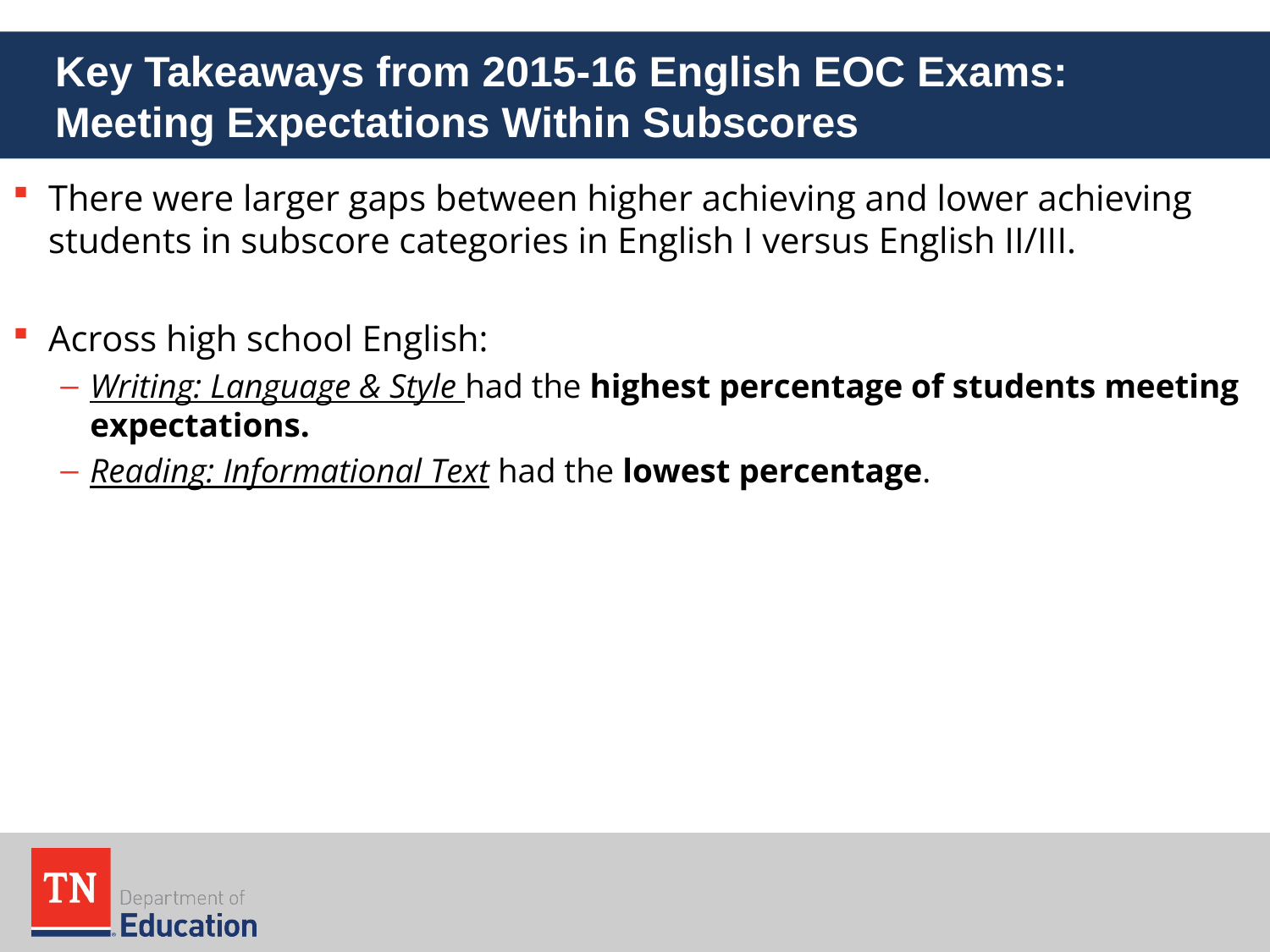

# Key Takeaways from 2015-16 English EOC Exams: Meeting Expectations Within Subscores
There were larger gaps between higher achieving and lower achieving students in subscore categories in English I versus English II/III.

Across high school English:
Writing: Language & Style had the highest percentage of students meeting expectations.
Reading: Informational Text had the lowest percentage.